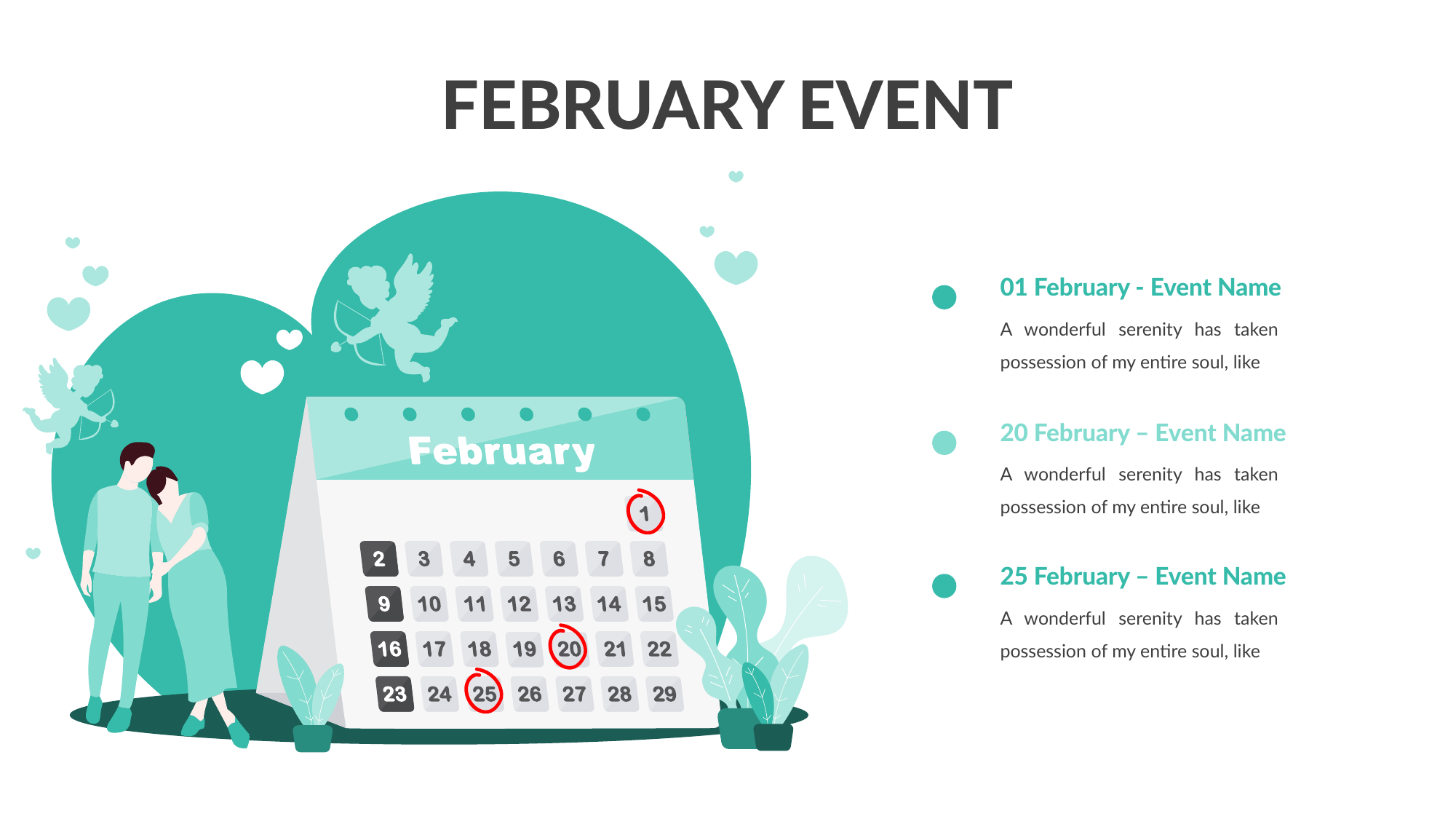

# FEBRUARY EVENT

01 February - Event Name

A wonderful serenity has taken possession of my entire soul, like
20 February – Event Name

A wonderful serenity has taken possession of my entire soul, like

25 February – Event Name

A wonderful serenity has taken possession of my entire soul, like